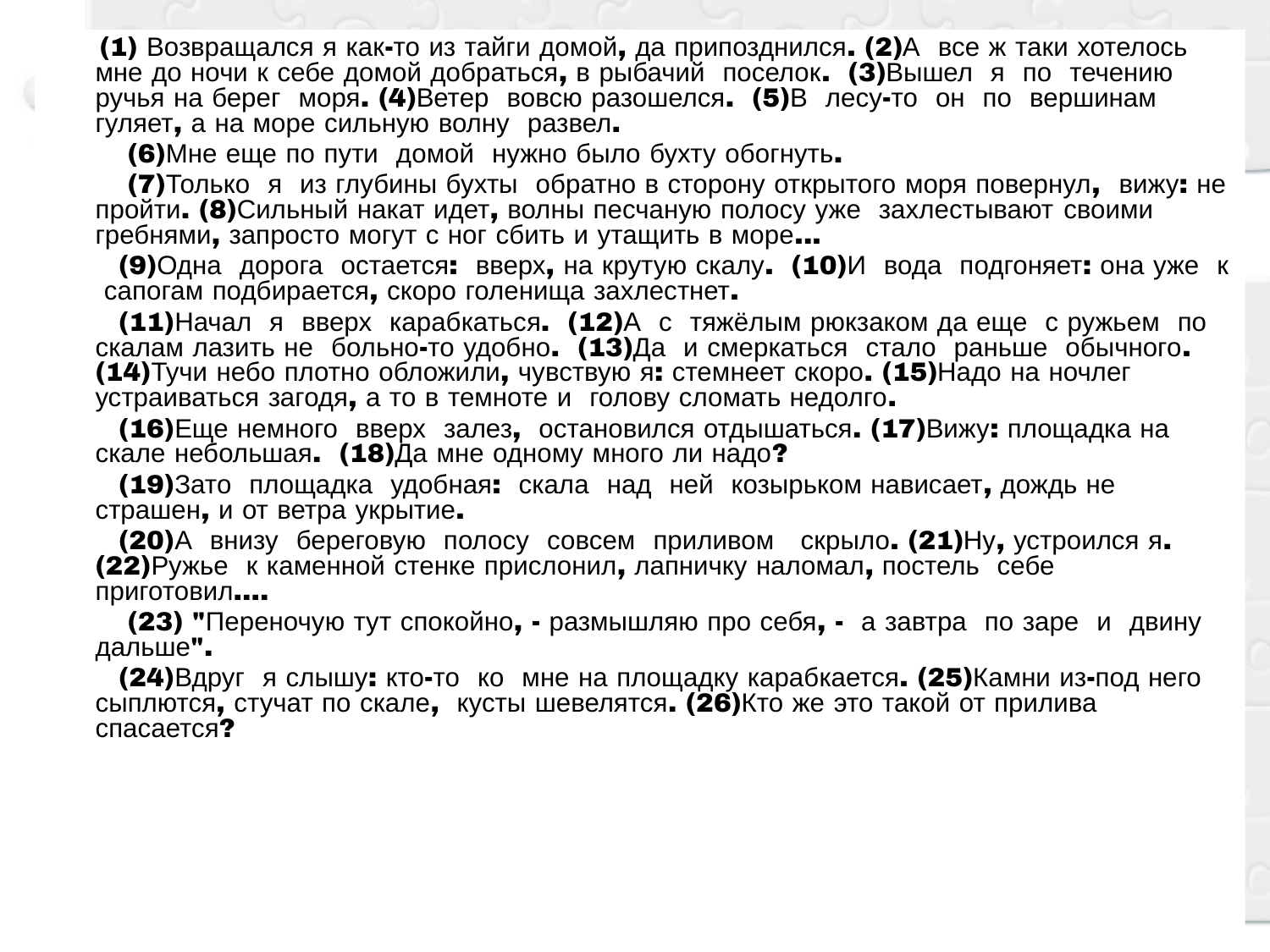

(1) Возвращался я как-то из тайги домой, да припозднился. (2)А  все ж таки хотелось  мне до ночи к себе домой добраться, в рыбачий  поселок.  (3)Вышел  я  по  течению  ручья на берег  моря. (4)Ветер  вовсю разошелся.  (5)В  лесу-то  он  по  вершинам  гуляет, а на море сильную волну  развел.
         (6)Мне еще по пути  домой  нужно было бухту обогнуть.
         (7)Только  я  из глубины бухты  обратно в сторону открытого моря повернул,  вижу: не пройти. (8)Сильный накат идет, волны песчаную полосу уже  захлестывают своими гребнями, запросто могут с ног сбить и утащить в море...
        (9)Одна  дорога  остается:  вверх, на крутую скалу.  (10)И  вода  подгоняет: она уже  к  сапогам подбирается, скоро голенища захлестнет.
        (11)Начал  я  вверх  карабкаться.  (12)А  с  тяжёлым рюкзаком да еще  с ружьем  по  скалам лазить не  больно-то удобно.  (13)Да  и смеркаться  стало  раньше  обычного. (14)Тучи небо плотно обложили, чувствую я: стемнеет скоро. (15)Надо на ночлег устраиваться загодя, а то в темноте и  голову сломать недолго.
        (16)Еще немного  вверх  залез,  остановился отдышаться. (17)Вижу: площадка на скале небольшая.  (18)Да мне одному много ли надо?
        (19)Зато  площадка  удобная:  скала  над  ней  козырьком нависает, дождь не страшен, и от ветра укрытие.
        (20)А  внизу  береговую  полосу  совсем  приливом   скрыло. (21)Ну, устроился я.  (22)Ружье  к каменной стенке прислонил, лапничку наломал, постель  себе приготовил....
         (23) "Переночую тут спокойно, - размышляю про себя, -  а завтра  по заре  и  двину дальше".
        (24)Вдруг  я слышу: кто-то  ко  мне на площадку карабкается. (25)Камни из-под него сыплются, стучат по скале,  кусты шевелятся. (26)Кто же это такой от прилива спасается?